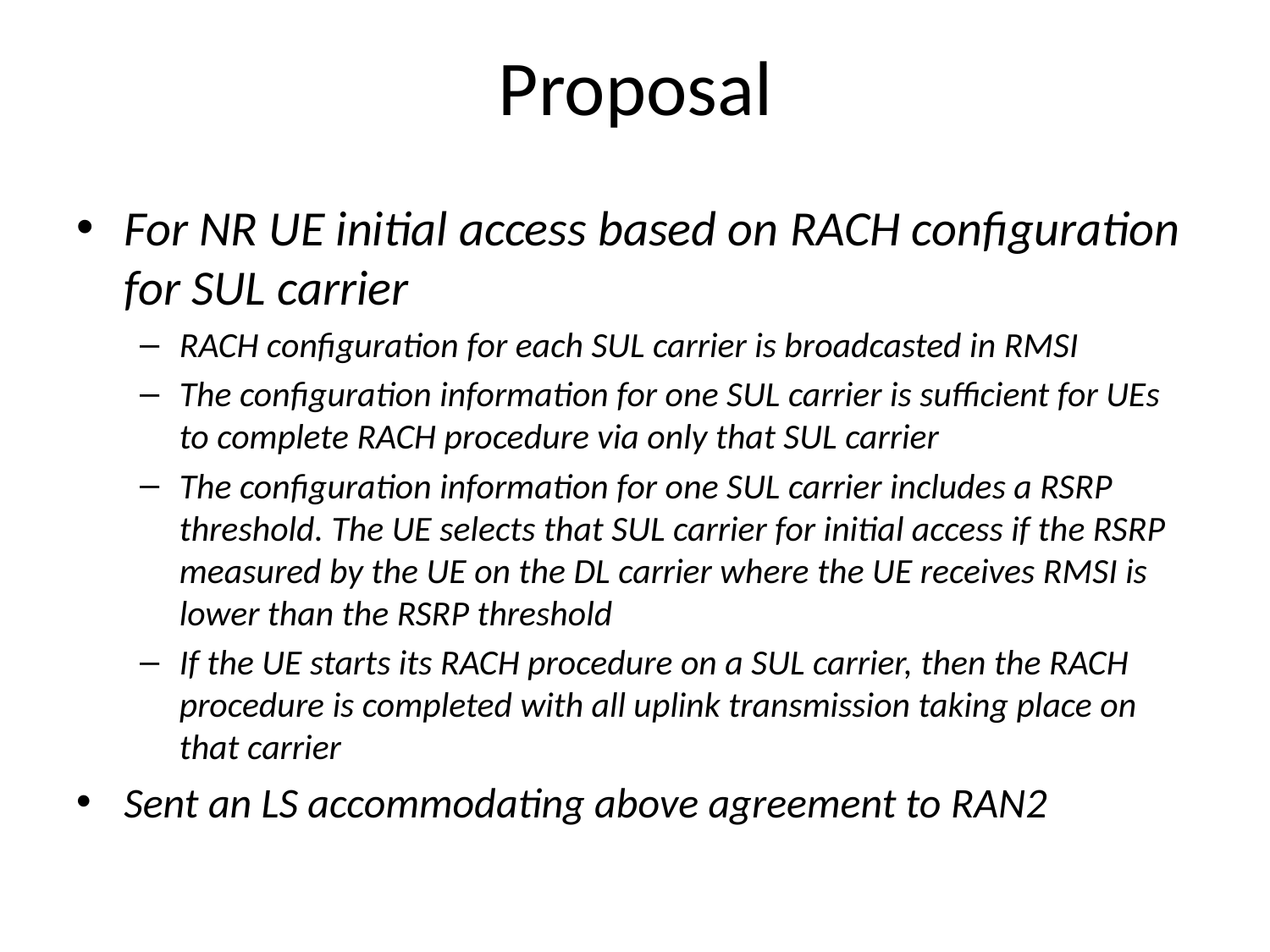

# Proposal
For NR UE initial access based on RACH configuration for SUL carrier
RACH configuration for each SUL carrier is broadcasted in RMSI
The configuration information for one SUL carrier is sufficient for UEs to complete RACH procedure via only that SUL carrier
The configuration information for one SUL carrier includes a RSRP threshold. The UE selects that SUL carrier for initial access if the RSRP measured by the UE on the DL carrier where the UE receives RMSI is lower than the RSRP threshold
If the UE starts its RACH procedure on a SUL carrier, then the RACH procedure is completed with all uplink transmission taking place on that carrier
Sent an LS accommodating above agreement to RAN2